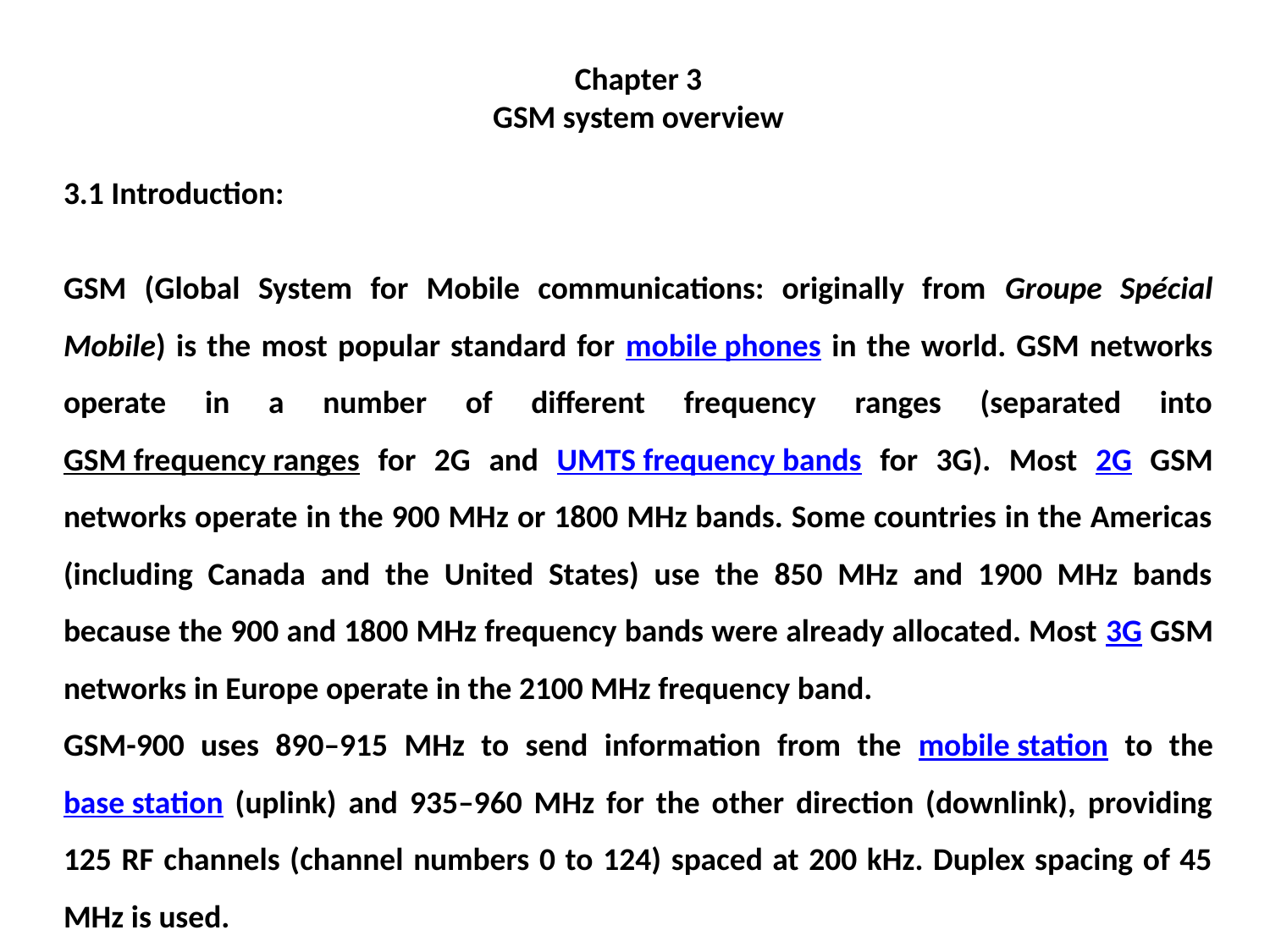

Chapter 3
GSM system overview

3.1 Introduction:

GSM (Global System for Mobile communications: originally from Groupe Spécial Mobile) is the most popular standard for mobile phones in the world. GSM networks operate in a number of different frequency ranges (separated into GSM frequency ranges for 2G and UMTS frequency bands for 3G). Most 2G GSM networks operate in the 900 MHz or 1800 MHz bands. Some countries in the Americas (including Canada and the United States) use the 850 MHz and 1900 MHz bands because the 900 and 1800 MHz frequency bands were already allocated. Most 3G GSM networks in Europe operate in the 2100 MHz frequency band.
GSM-900 uses 890–915 MHz to send information from the mobile station to the base station (uplink) and 935–960 MHz for the other direction (downlink), providing 125 RF channels (channel numbers 0 to 124) spaced at 200 kHz. Duplex spacing of 45 MHz is used.